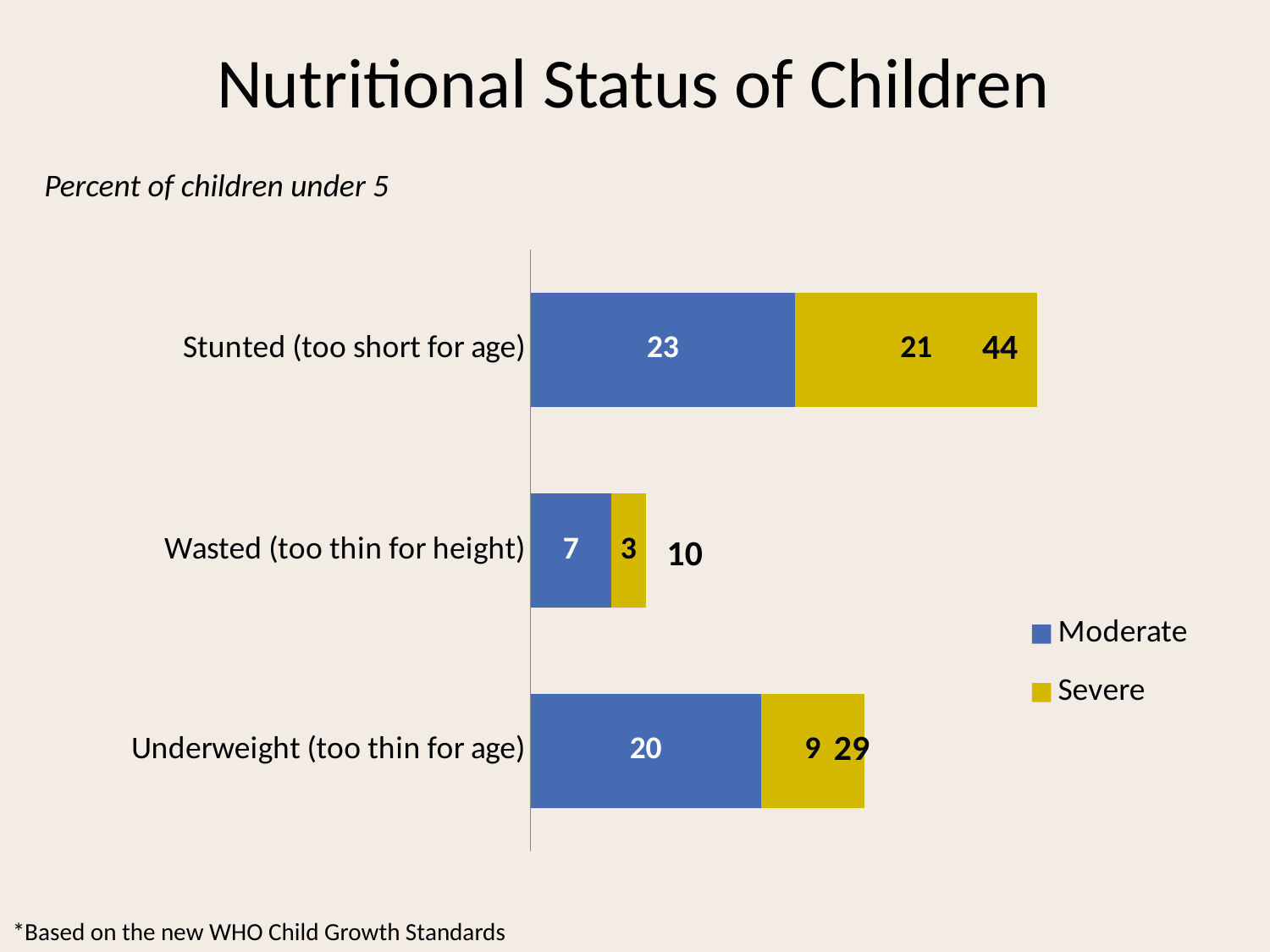

# Nutritional Status of Children
Percent of children under 5

### Chart

| Category | Moderate | Severe |
|---|---|---|
| Underweight (too thin for age) | 20.0 | 9.0 |
| Wasted (too thin for height) | 7.0 | 3.0 |
| Stunted (too short for age) | 23.0 | 21.0 |
44
10
29
*Based on the new WHO Child Growth Standards